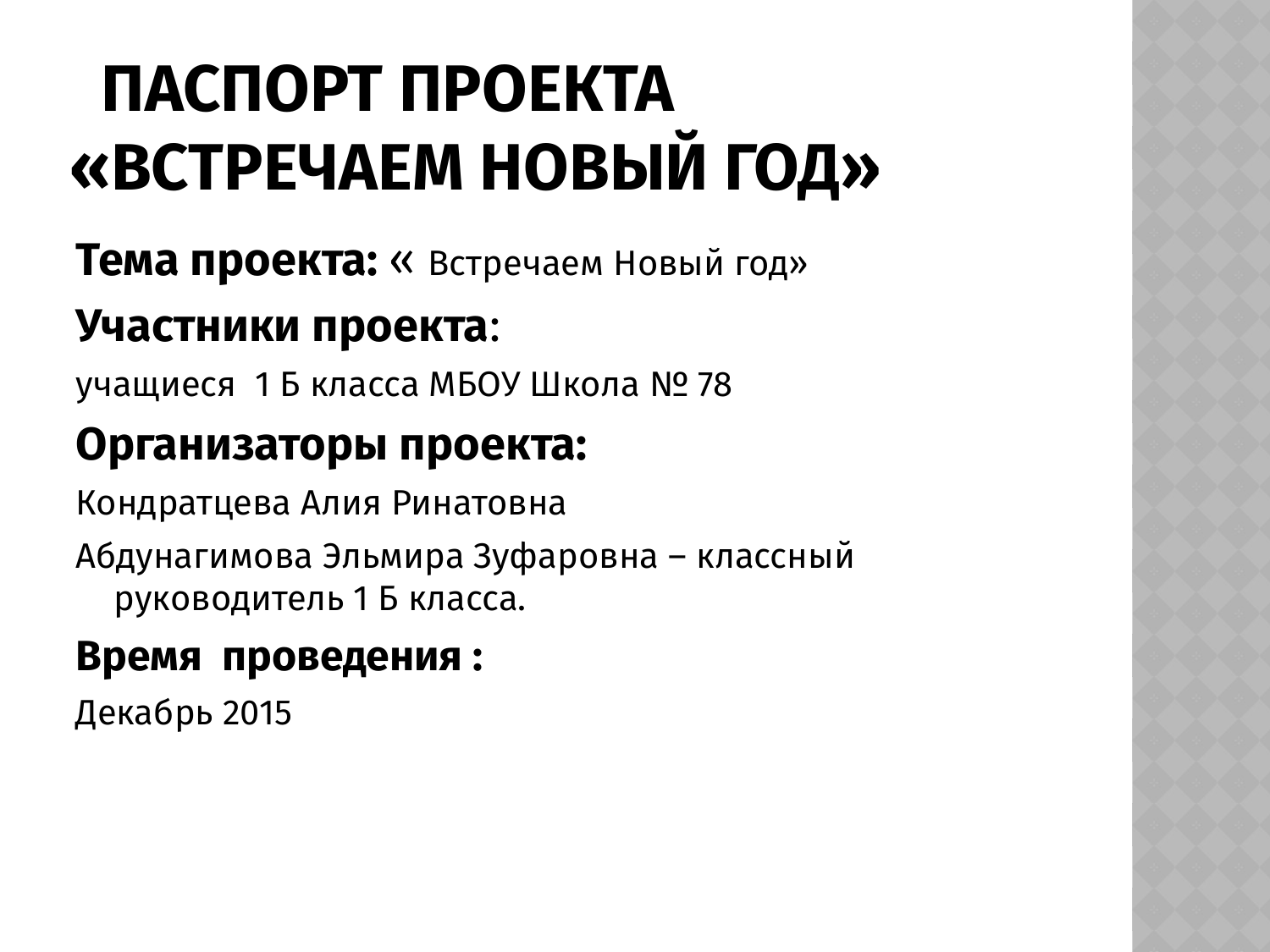

# Паспорт Проекта «Встречаем Новый Год»
Тема проекта: « Встречаем Новый год»
Участники проекта:
учащиеся  1 Б класса МБОУ Школа № 78
Организаторы проекта:
Кондратцева Алия Ринатовна
Абдунагимова Эльмира Зуфаровна – классный руководитель 1 Б класса.
Время  проведения :
Декабрь 2015